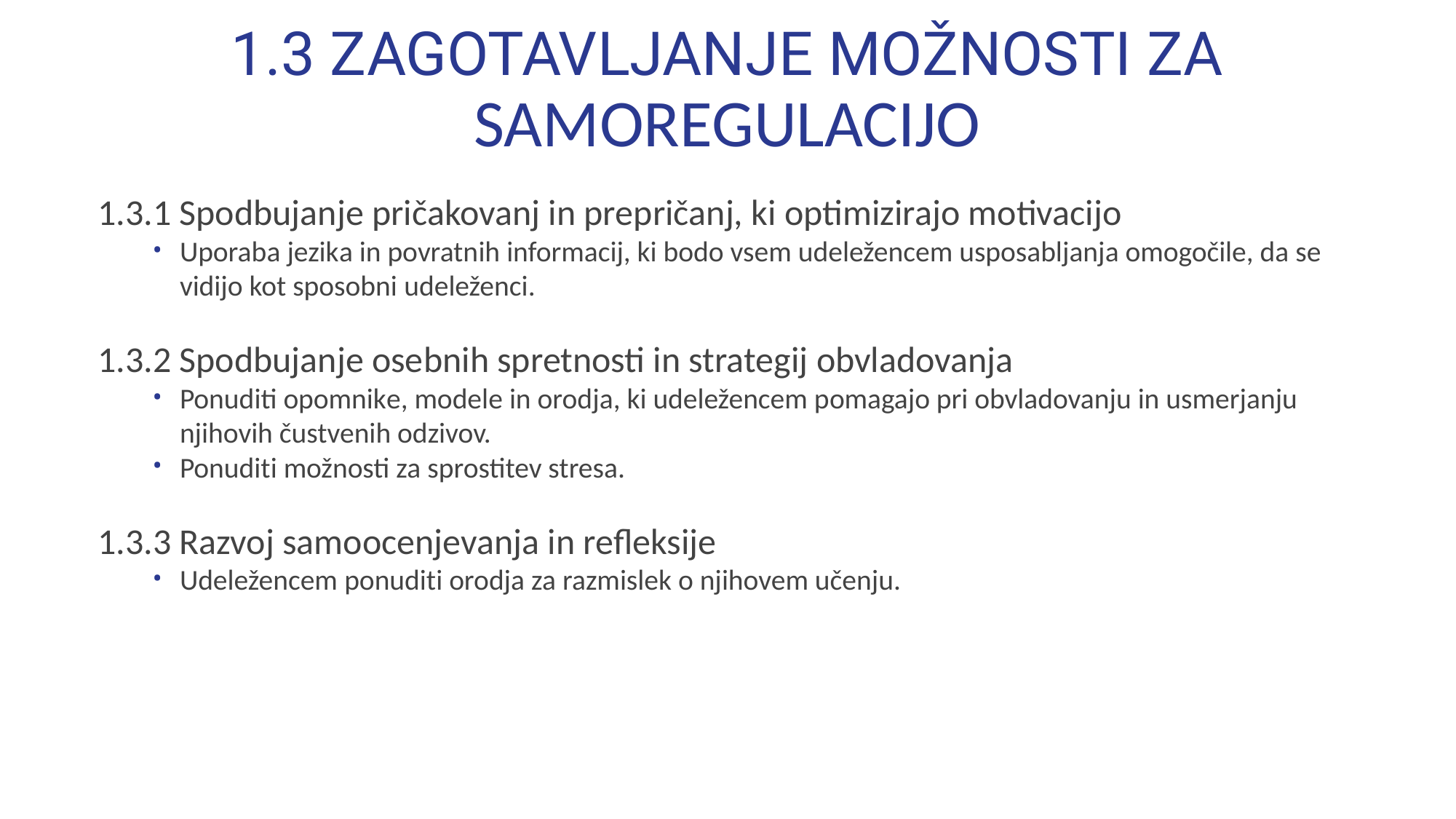

# 1.3 ZAGOTAVLJANJE MOŽNOSTI ZA SAMOREGULACIJO
1.3.1 Spodbujanje pričakovanj in prepričanj, ki optimizirajo motivacijo
Uporaba jezika in povratnih informacij, ki bodo vsem udeležencem usposabljanja omogočile, da se vidijo kot sposobni udeleženci.

1.3.2 Spodbujanje osebnih spretnosti in strategij obvladovanja
Ponuditi opomnike, modele in orodja, ki udeležencem pomagajo pri obvladovanju in usmerjanju njihovih čustvenih odzivov.
Ponuditi možnosti za sprostitev stresa.

1.3.3 Razvoj samoocenjevanja in refleksije
Udeležencem ponuditi orodja za razmislek o njihovem učenju.